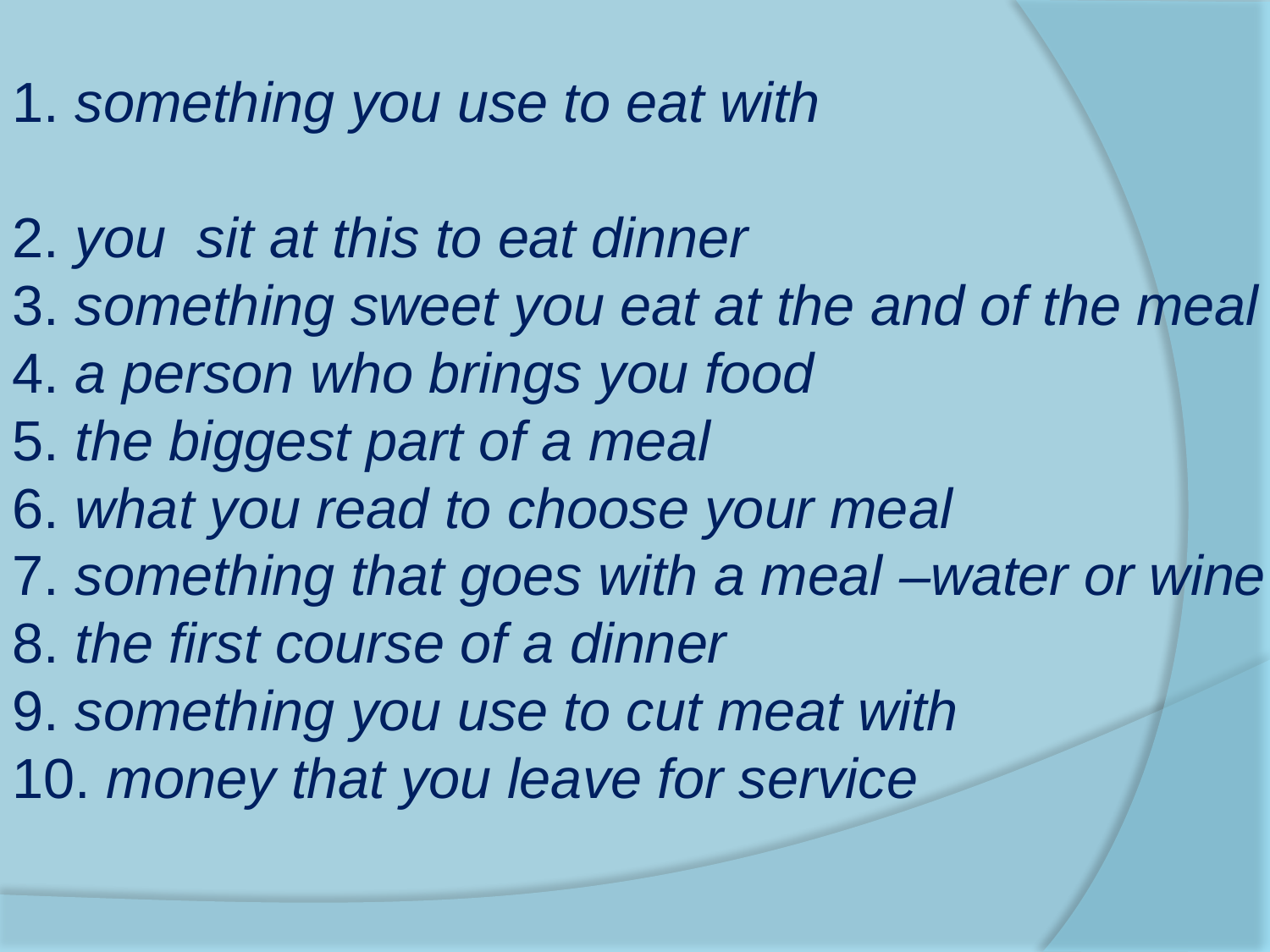

1. something you use to eat with
2. you  sit at this to eat dinner
3. something sweet you eat at the and of the meal
4. a person who brings you food
5. the biggest part of a meal
6. what you read to choose your meal
7. something that goes with a meal –water or wine
8. the first course of a dinner
9. something you use to cut meat with
10. money that you leave for service